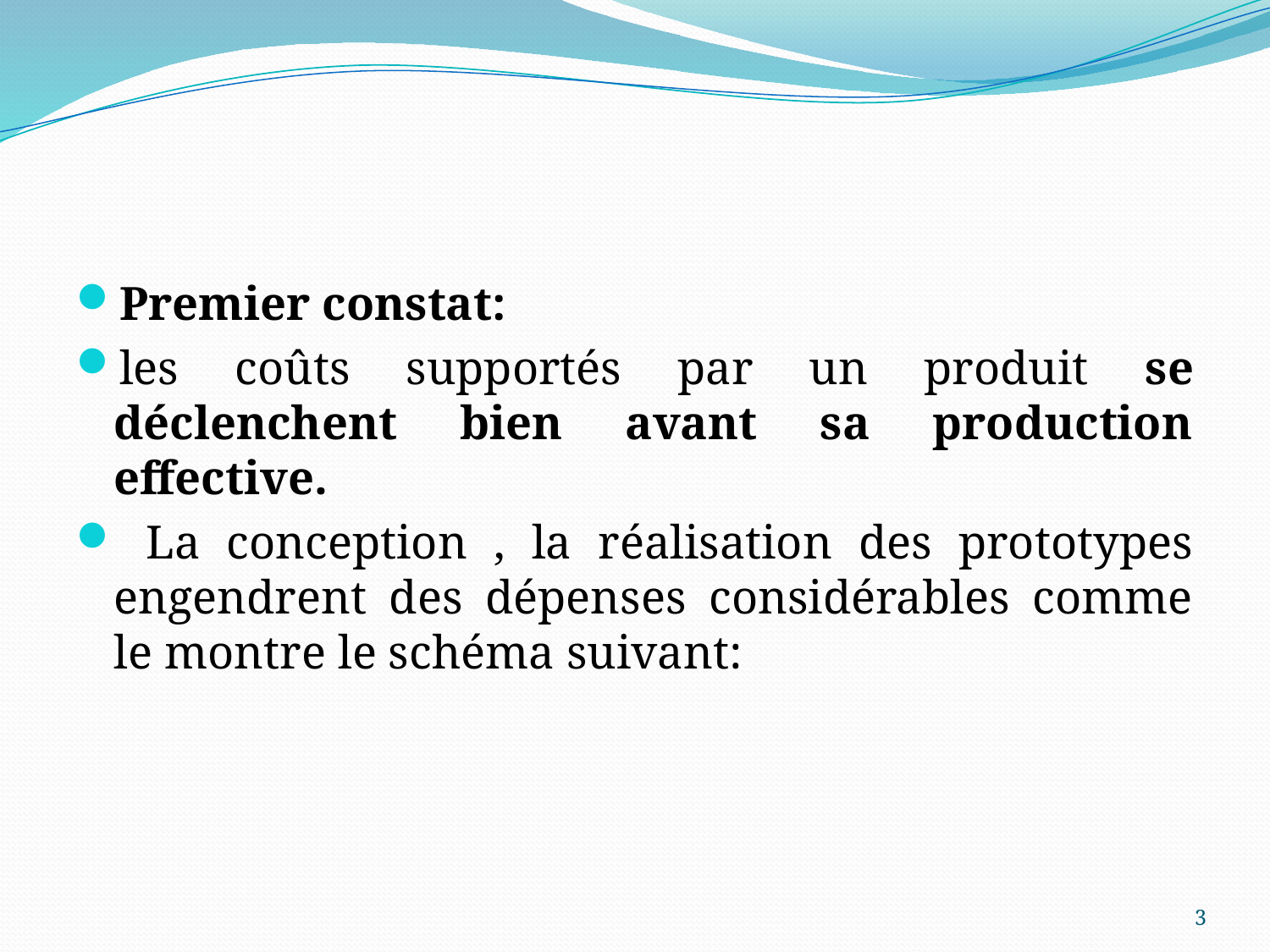

#
Premier constat:
les coûts supportés par un produit se déclenchent bien avant sa production effective.
 La conception , la réalisation des prototypes engendrent des dépenses considérables comme le montre le schéma suivant:
3